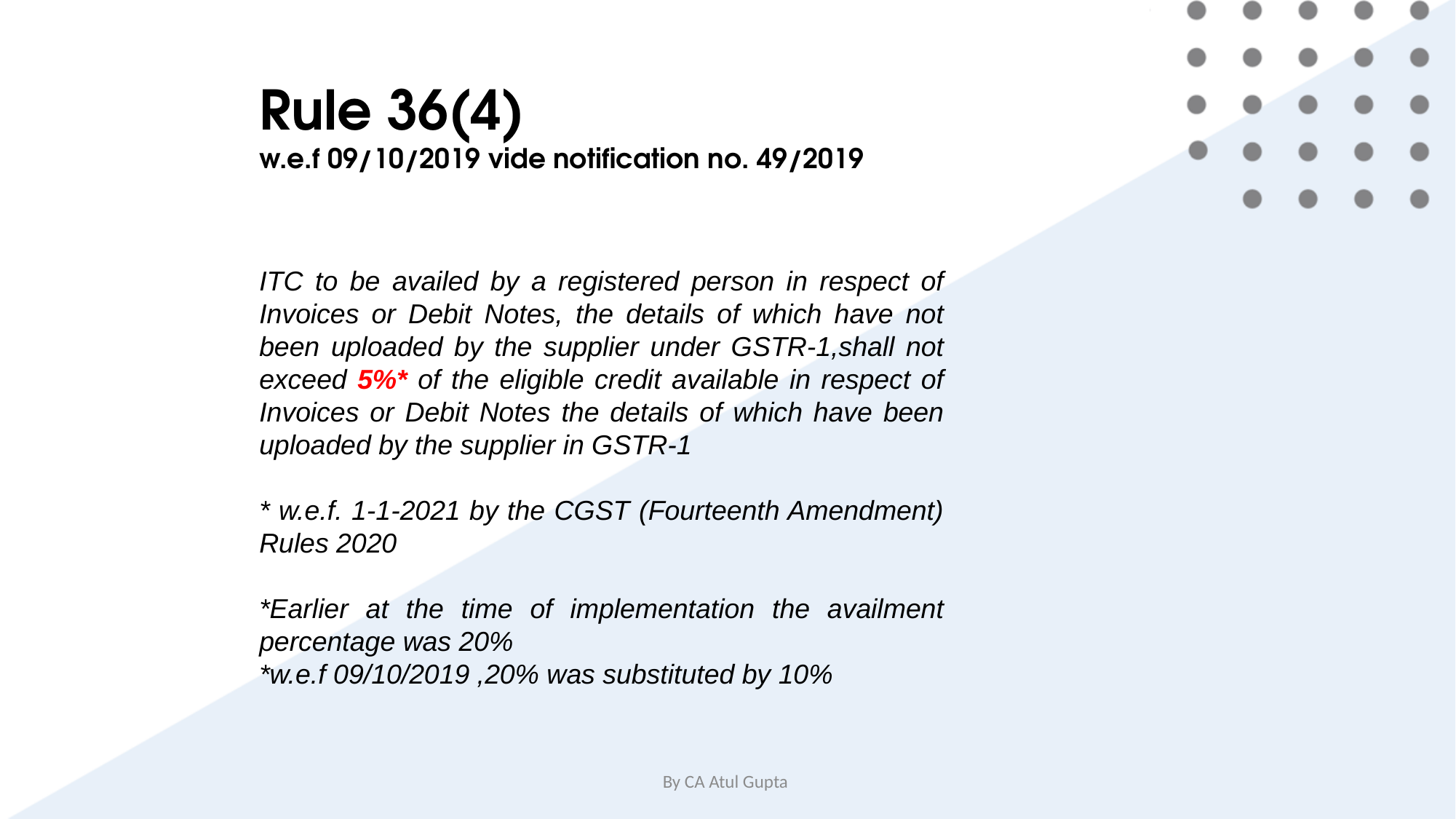

Rule 36(4)
w.e.f 09/10/2019 vide notification no. 49/2019

ITC to be availed by a registered person in respect of Invoices or Debit Notes, the details of which have not been uploaded by the supplier under GSTR-1,shall not exceed 5%* of the eligible credit available in respect of Invoices or Debit Notes the details of which have been uploaded by the supplier in GSTR-1

* w.e.f. 1-1-2021 by the CGST (Fourteenth Amendment) Rules 2020

*Earlier at the time of implementation the availment percentage was 20%
*w.e.f 09/10/2019 ,20% was substituted by 10%

By CA Atul Gupta